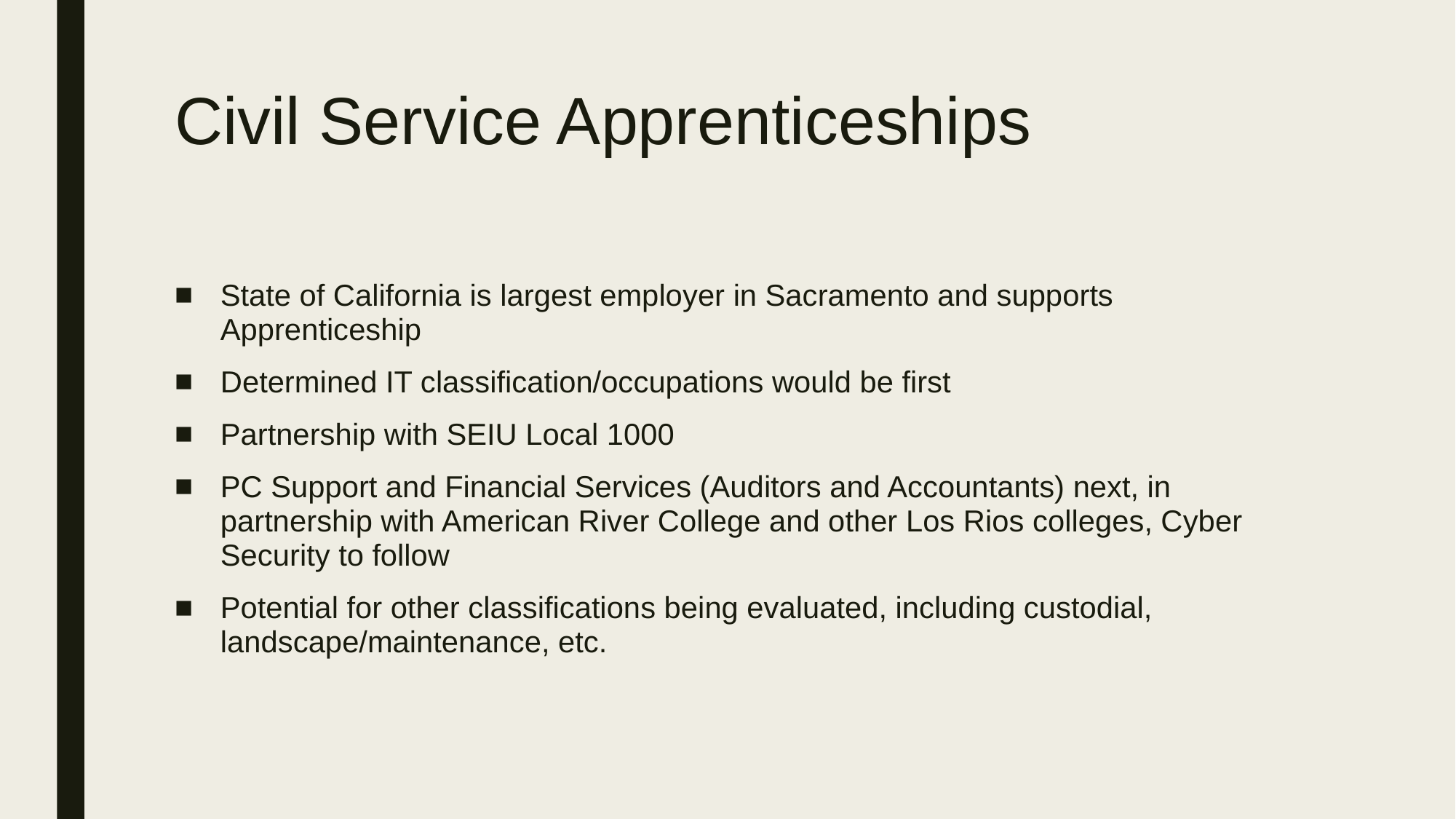

# Civil Service Apprenticeships
State of California is largest employer in Sacramento and supports Apprenticeship
Determined IT classification/occupations would be first
Partnership with SEIU Local 1000
PC Support and Financial Services (Auditors and Accountants) next, in partnership with American River College and other Los Rios colleges, Cyber Security to follow
Potential for other classifications being evaluated, including custodial, landscape/maintenance, etc.